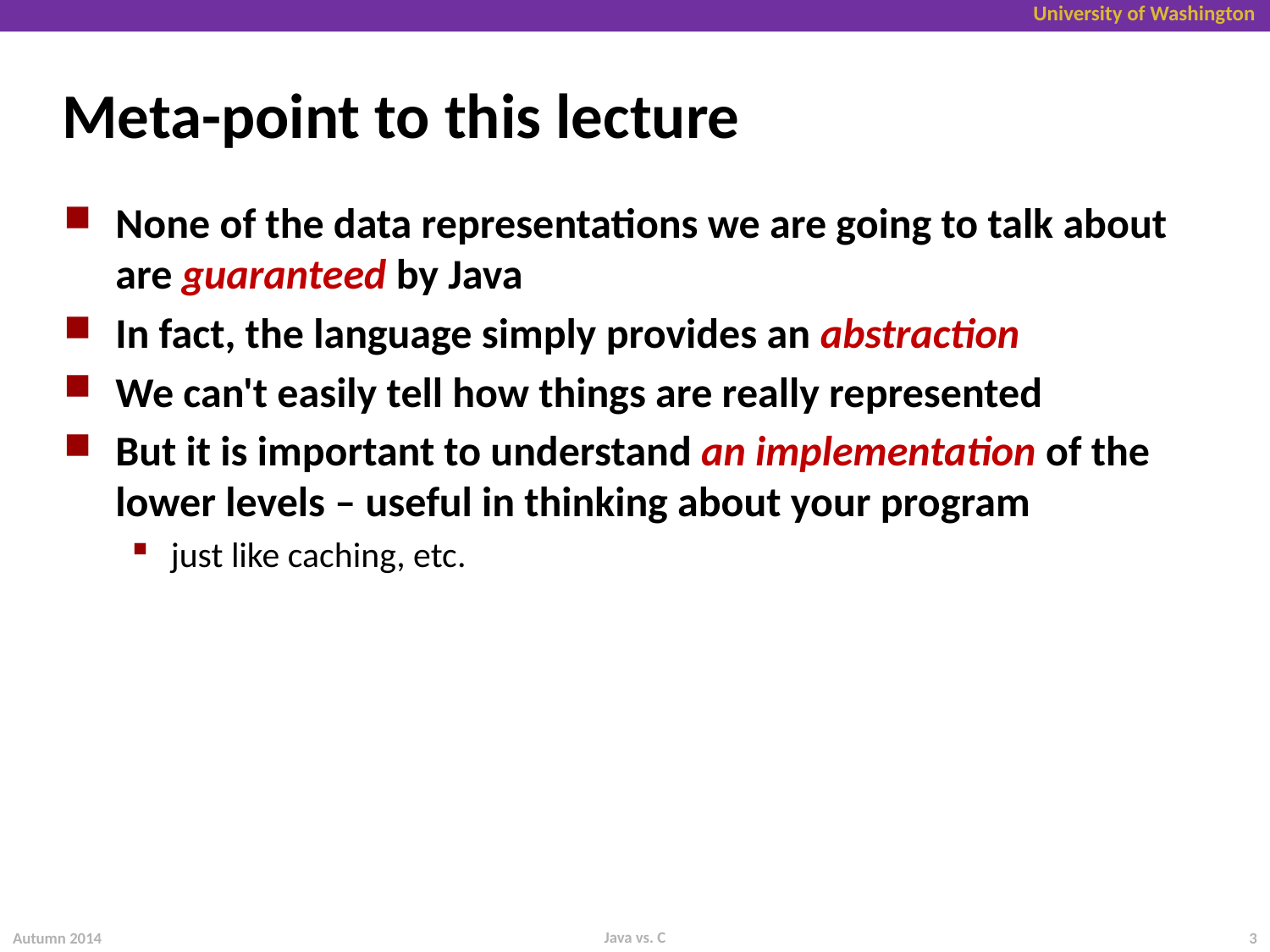

# Meta-point to this lecture
None of the data representations we are going to talk about are guaranteed by Java
In fact, the language simply provides an abstraction
We can't easily tell how things are really represented
But it is important to understand an implementation of the lower levels – useful in thinking about your program
just like caching, etc.
Java vs. C
Autumn 2014
3